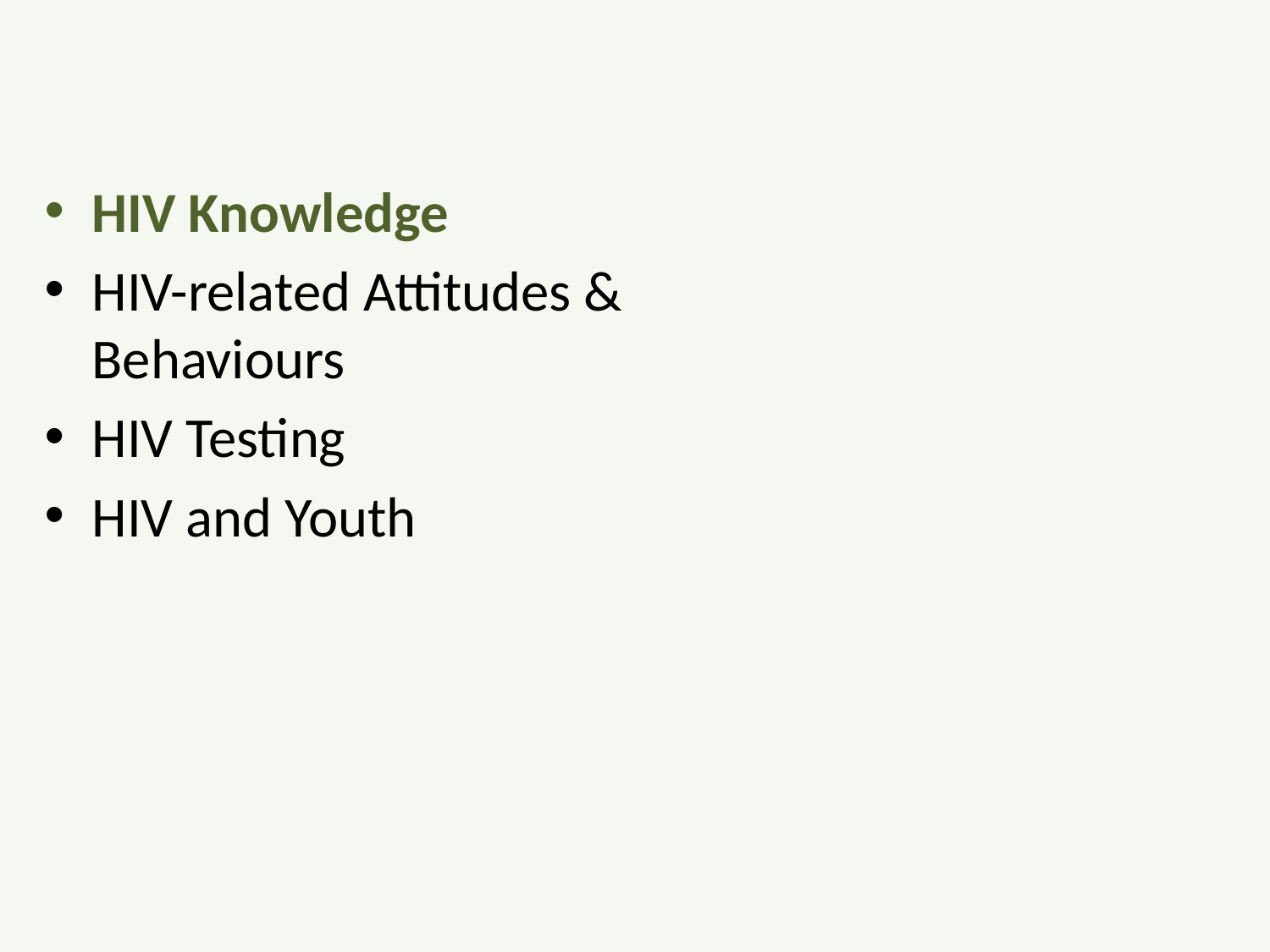

HIV Knowledge
HIV-related Attitudes & Behaviours
HIV Testing
HIV and Youth